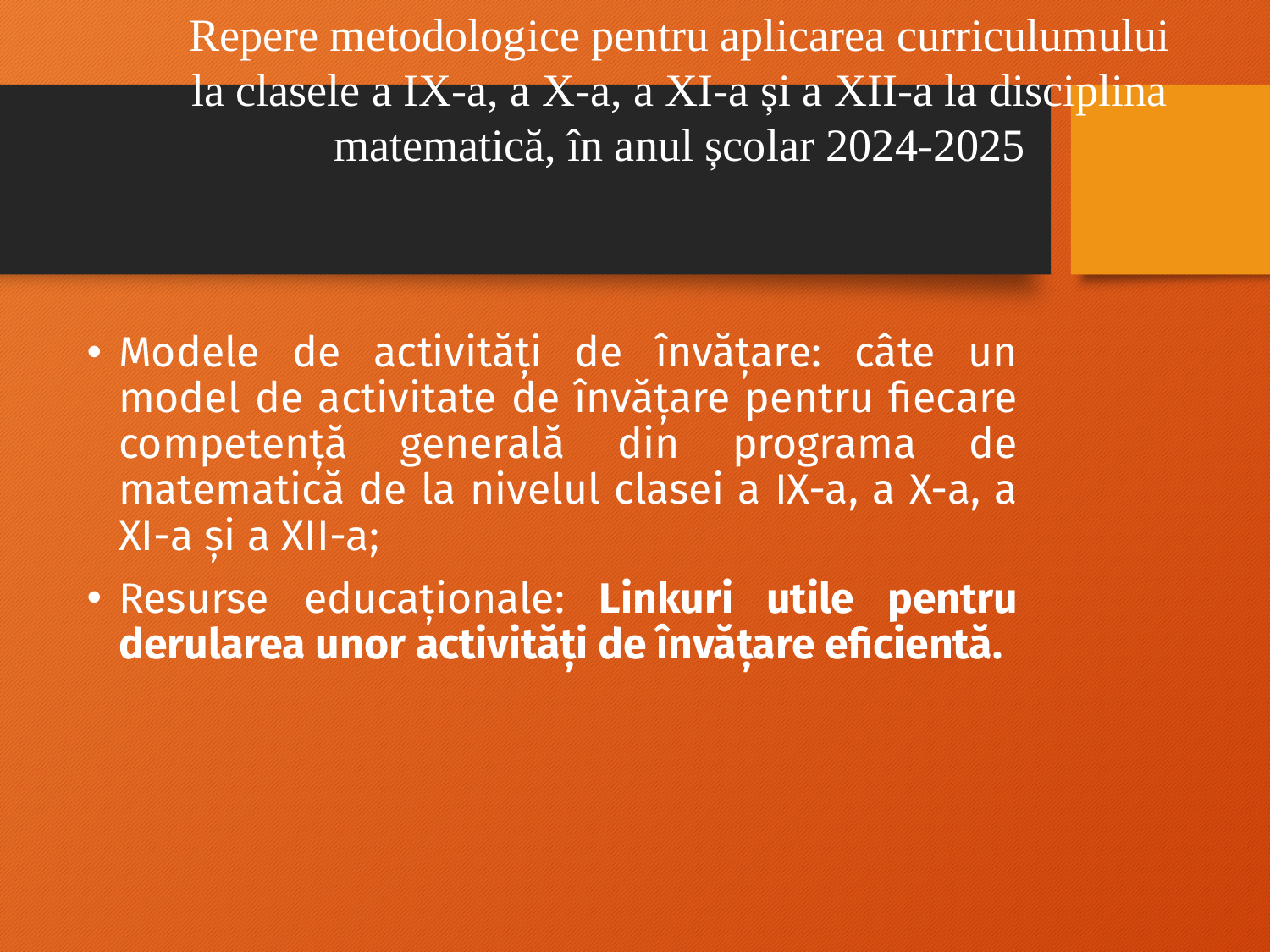

Repere metodologice pentru aplicarea curriculumului la clasele a IX-a, a X-a, a XI-a și a XII-a la disciplina matematică, în anul școlar 2024-2025
Modele de activități de învățare: câte un model de activitate de învățare pentru fiecare competență generală din programa de matematică de la nivelul clasei a IX-a, a X-a, a XI-a și a XII-a;
Resurse educaționale: Linkuri utile pentru derularea unor activități de învățare eficientă.